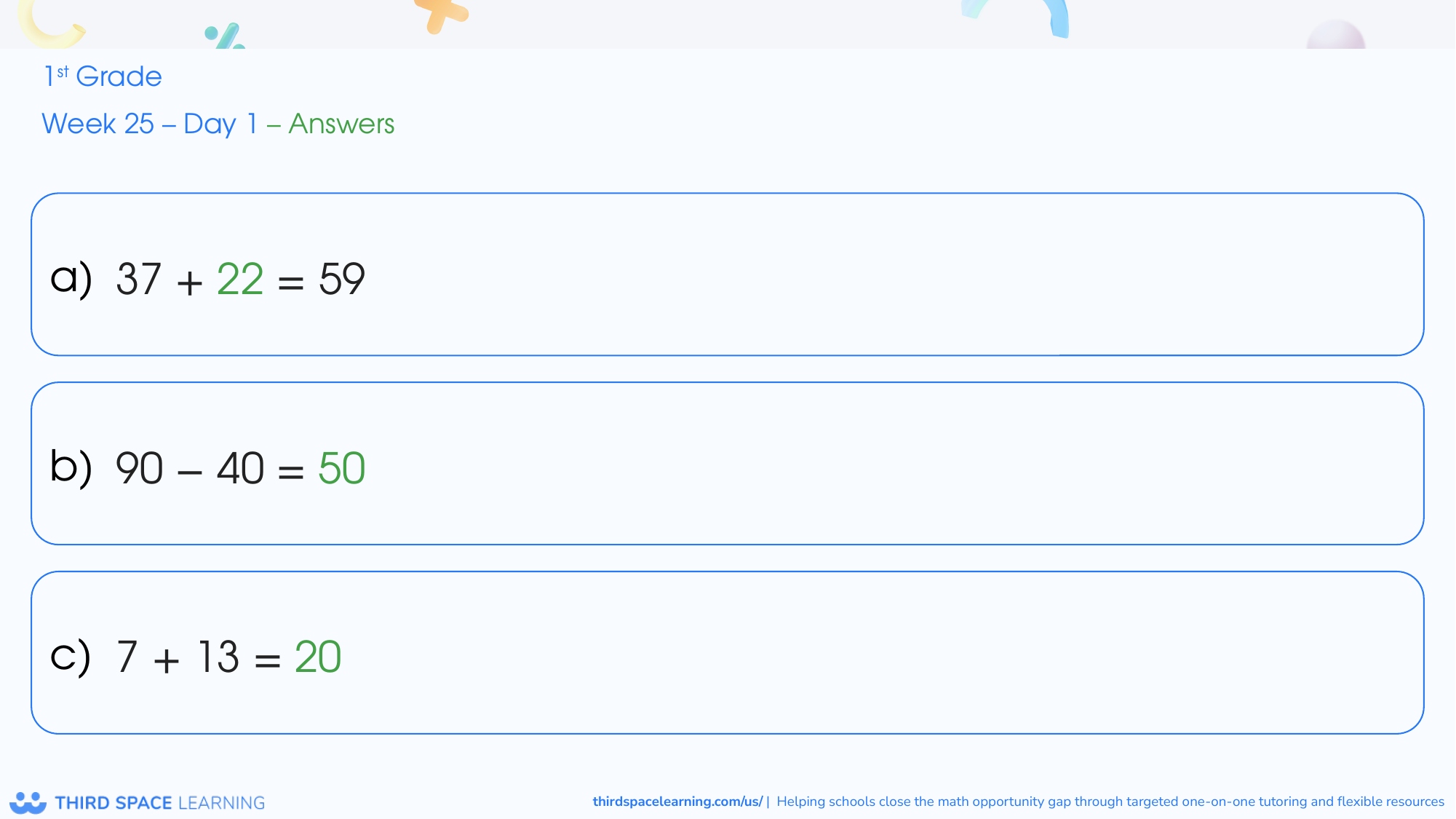

1st Grade
Week 25 – Day 1 – Answers
37 + 22 = 59
90 − 40 = 50
7 + 13 = 20